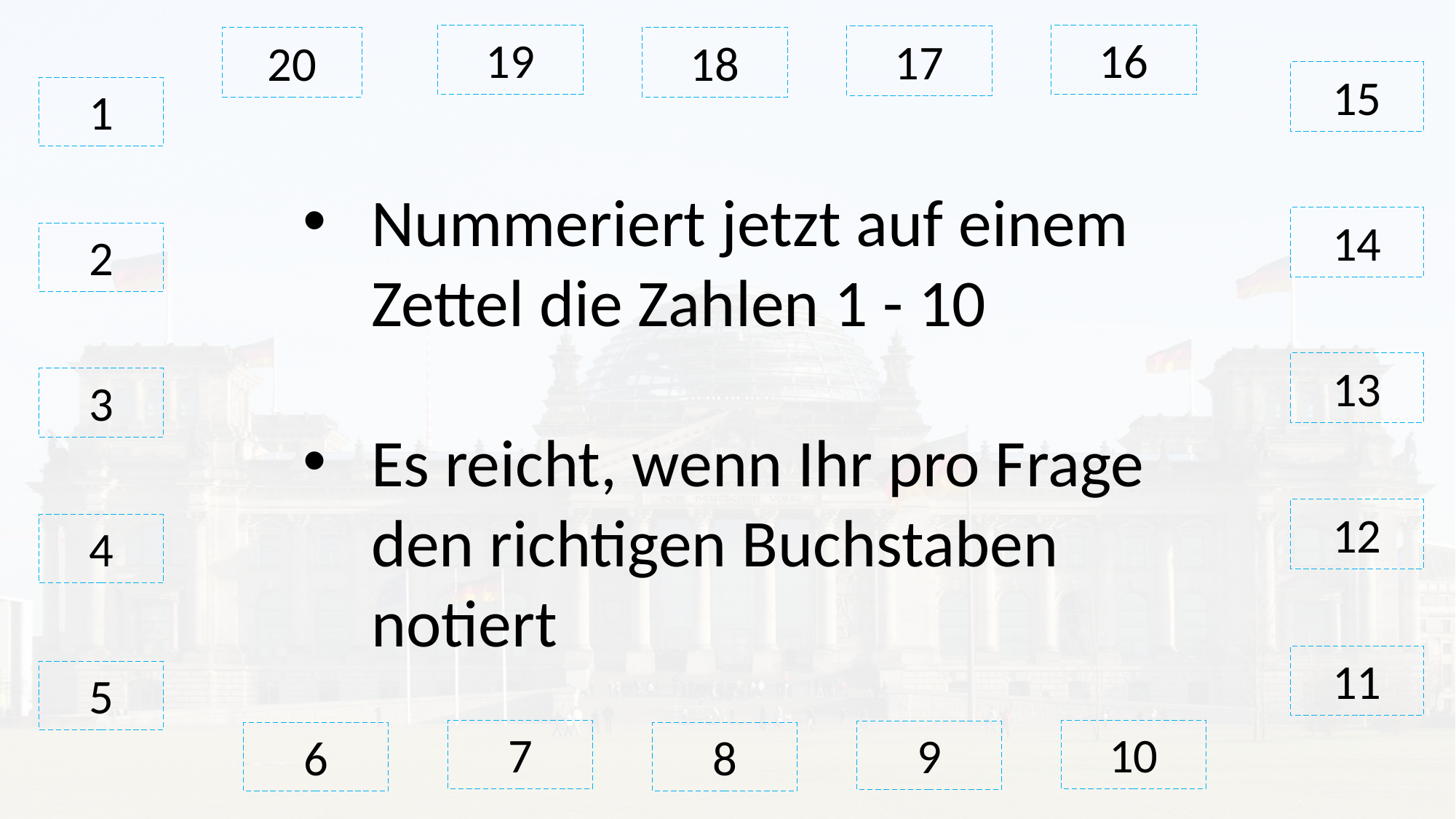

19
16
17
# 20
18
15
1
Nummeriert jetzt auf einem Zettel die Zahlen 1 - 10

Es reicht, wenn Ihr pro Frage den richtigen Buchstaben notiert

14
2
13
3
12
4
11
5
7
10
9
6
8